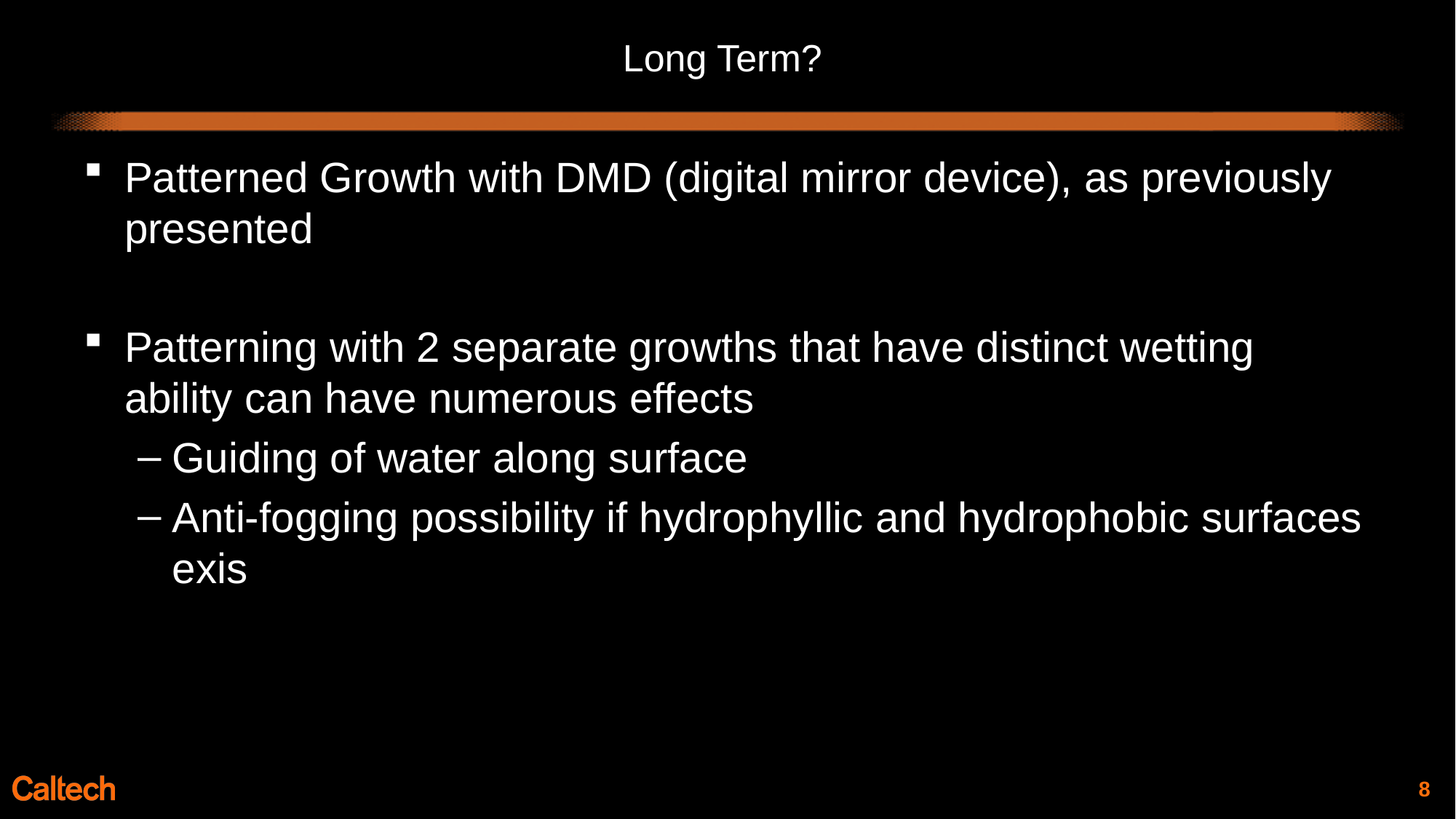

# Long Term?
Patterned Growth with DMD (digital mirror device), as previously presented

Patterning with 2 separate growths that have distinct wetting ability can have numerous effects
Guiding of water along surface
Anti-fogging possibility if hydrophyllic and hydrophobic surfaces exis
8